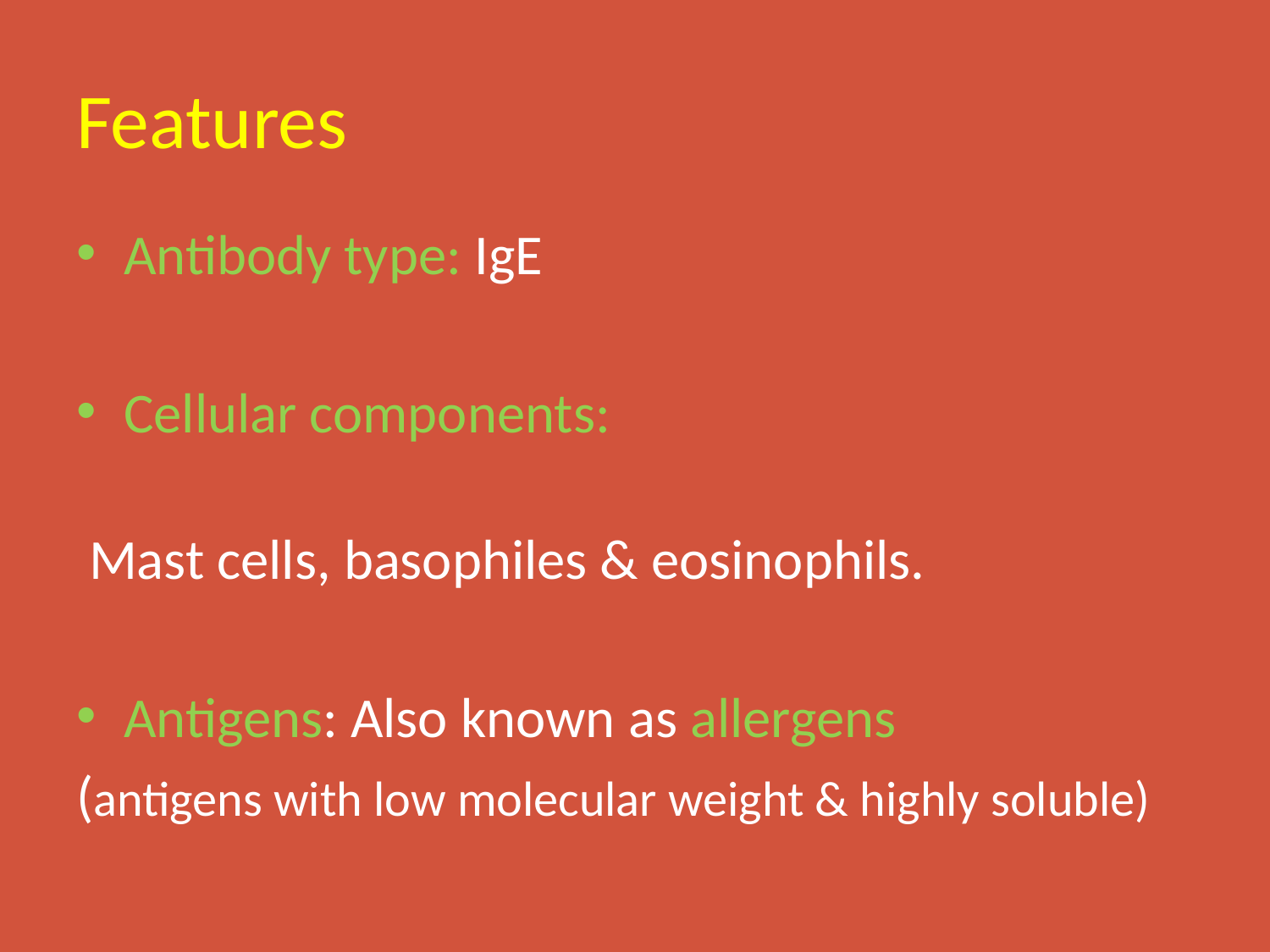

# Features
Antibody type: IgE

Cellular components:
 Mast cells, basophiles & eosinophils.

Antigens: Also known as allergens
(antigens with low molecular weight & highly soluble)